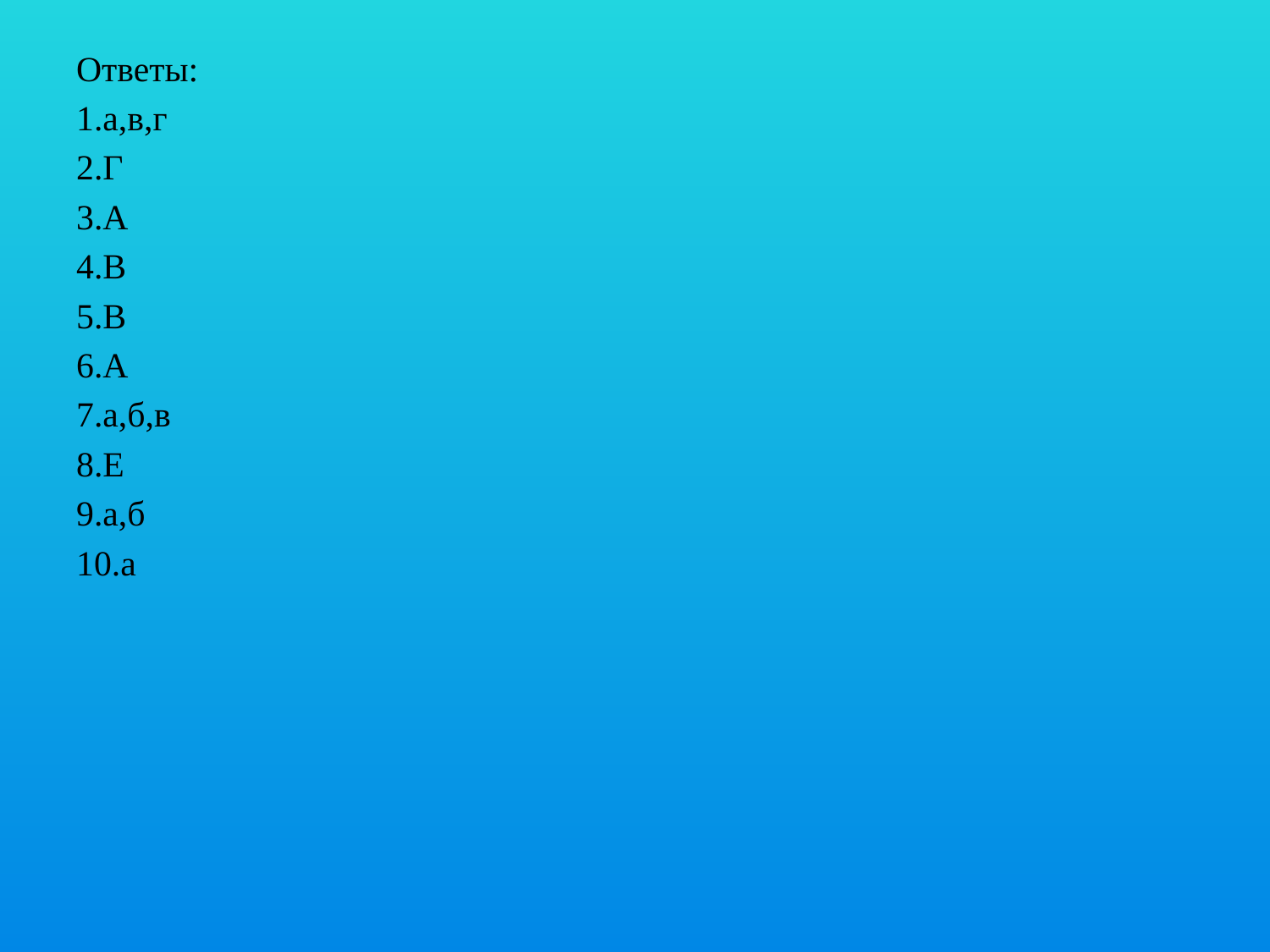

Ответы:
1.а,в,г
2.Г
3.А
4.В
5.В
6.А
7.а,б,в
8.Е
9.а,б
10.а